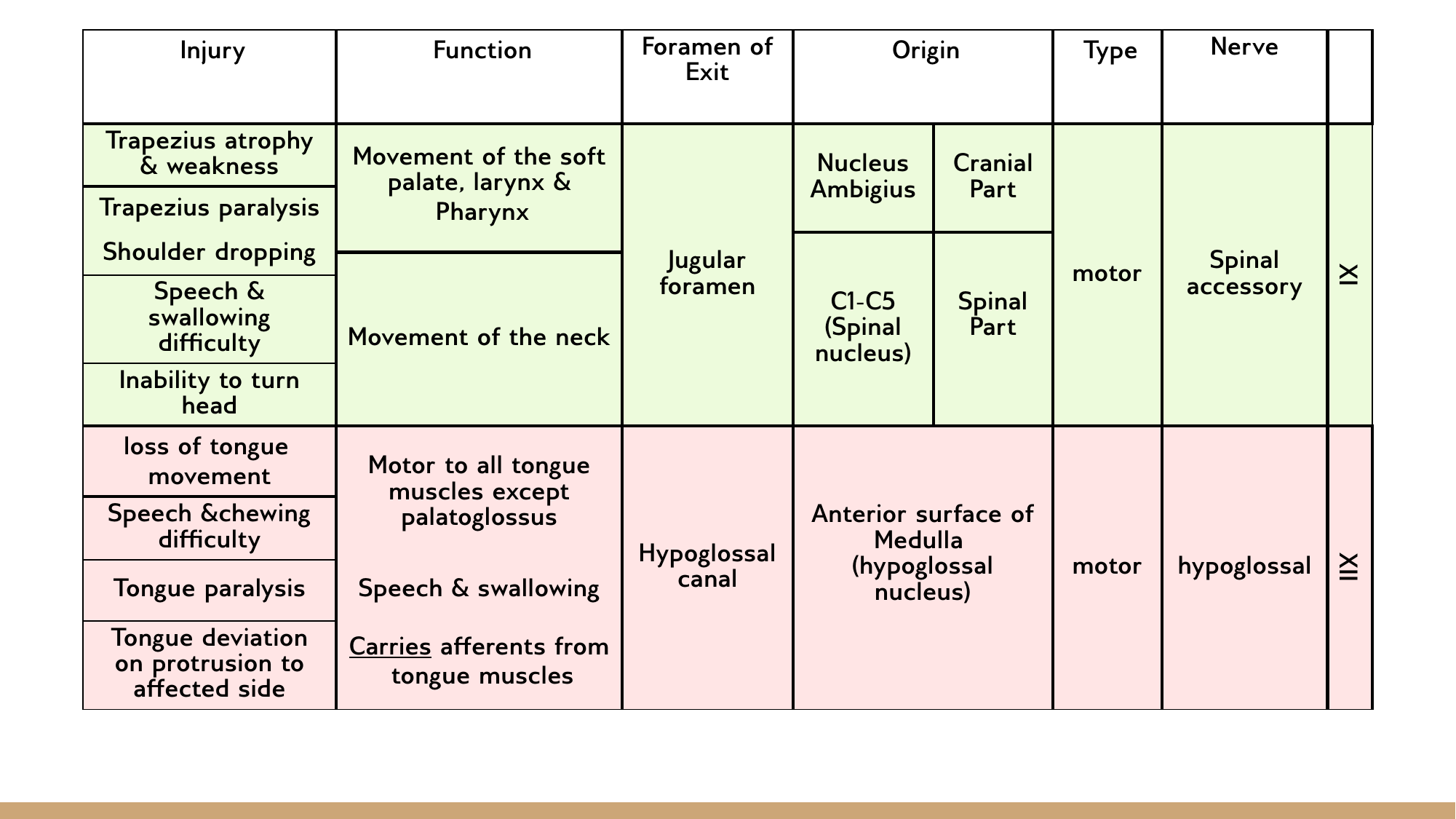

| Injury | Function | Foramen of Exit | Origin |  | Type | Nerve |  |
| --- | --- | --- | --- | --- | --- | --- | --- |
| Trapezius atrophy & weakness | Movement of the soft palate, larynx & Pharynx | Jugular foramen | Nucleus Ambigius | Cranial Part | motor | Spinal accessory | XI |
| Trapezius paralysis |  |  |  |  |  |  |  |
| Shoulder dropping |  |  |  |  |  |  |  |
|  |  |  | C1-C5 (Spinal nucleus) | Spinal Part |  |  |  |
|  | Movement of the neck |  |  |  |  |  |  |
| Speech & swallowing difficulty |  |  |  |  |  |  |  |
| Inability to turn head |  |  |  |  |  |  |  |
| loss of tongue movement | Motor to all tongue muscles except palatoglossus | Hypoglossal canal | Anterior surface of Medulla (hypoglossal nucleus) |  | motor | hypoglossal | XII |
| Speech &chewing difficulty |  |  |  |  |  |  |  |
|  | Speech & swallowing |  |  |  |  |  |  |
| Tongue paralysis |  |  |  |  |  |  |  |
|  | Carries afferents from tongue muscles |  |  |  |  |  |  |
| Tongue deviation on protrusion to affected side |  |  |  |  |  |  |  |